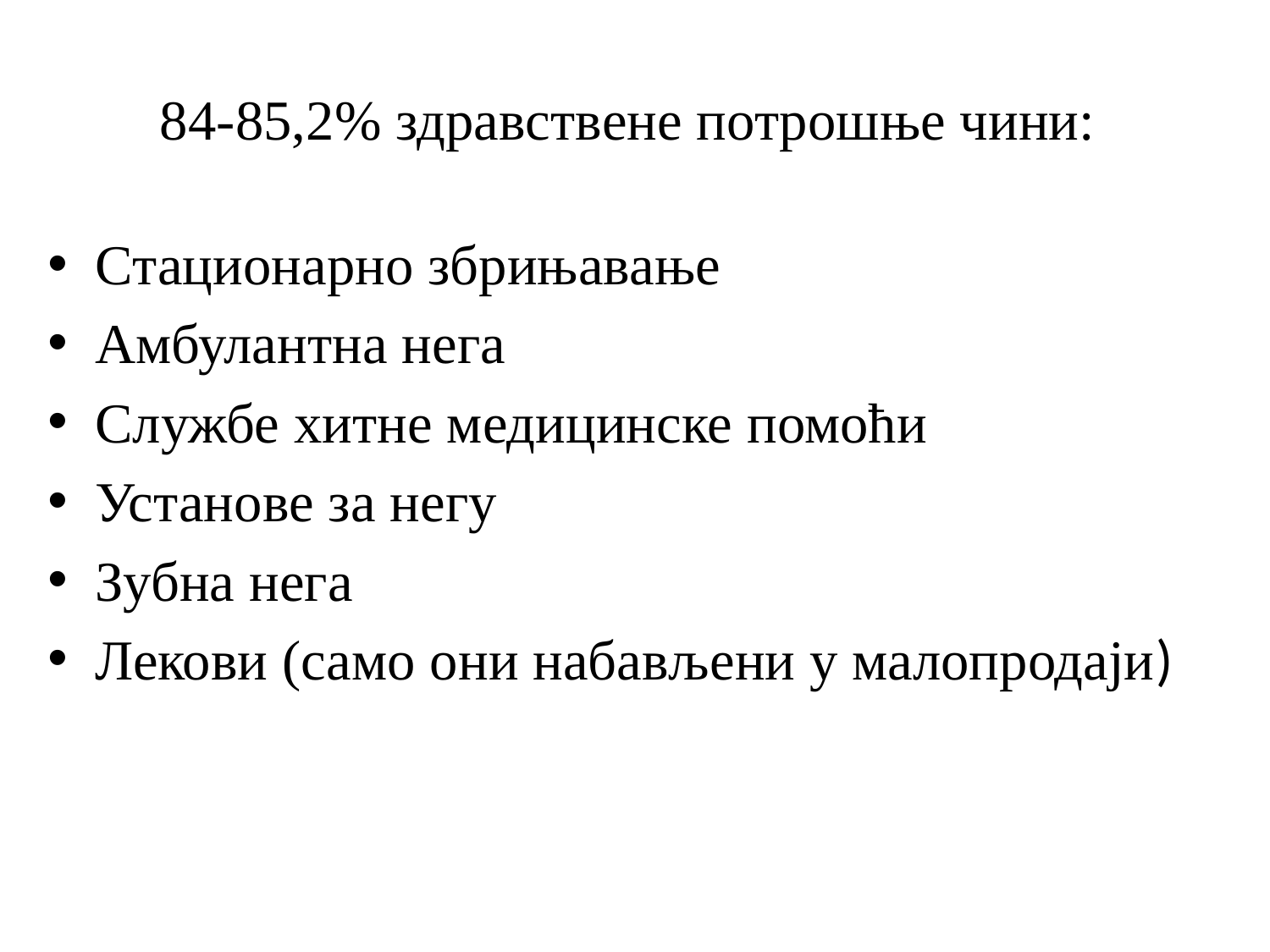

# 84-85,2% здравствене потрошње чини:
Стационарно збрињавање
Амбулантна нега
Службе хитне медицинске помоћи
Установе за негу
Зубна нега
Лекови (само они набављени у малопродаји)